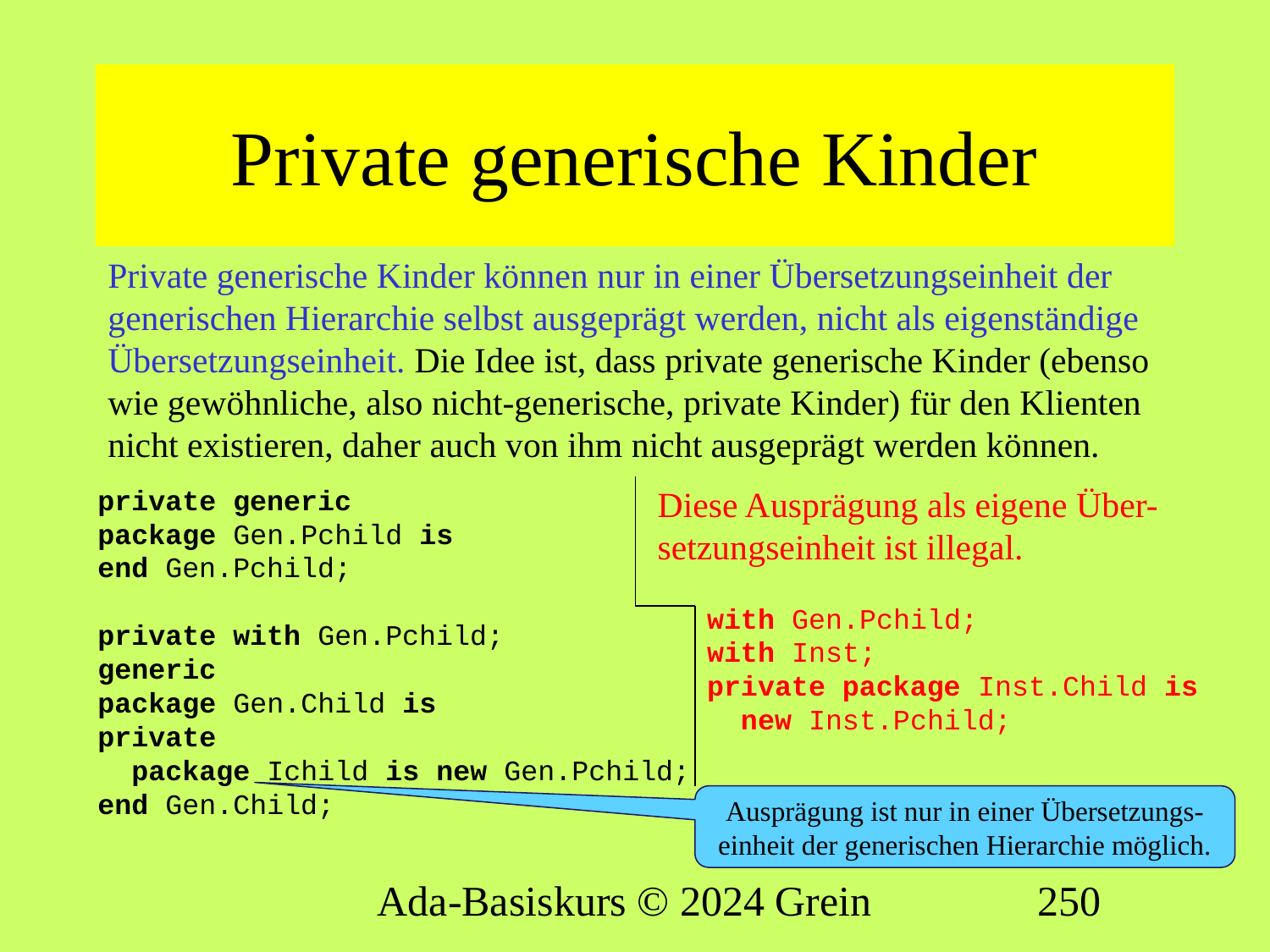

# Private generische Kinder
Private generische Kinder können nur in einer Übersetzungseinheit der generischen Hierarchie selbst ausgeprägt werden, nicht als eigenständige Übersetzungseinheit. Die Idee ist, dass private generische Kinder (ebenso wie gewöhnliche, also nicht-generische, private Kinder) für den Klienten nicht existieren, daher auch von ihm nicht ausgeprägt werden können.
private generic
package Gen.Pchild is
end Gen.Pchild;

private with Gen.Pchild;
generic
package Gen.Child is
private
  package Ichild is new Gen.Pchild;
end Gen.Child;
Diese Ausprägung als eigene Über-setzungseinheit ist illegal.

with Gen.Pchild;
with Inst;
private package Inst.Child is
  new Inst.Pchild;
Ausprägung ist nur in einer Übersetzungs-einheit der generischen Hierarchie möglich.
Ada-Basiskurs © 2024 Grein
250